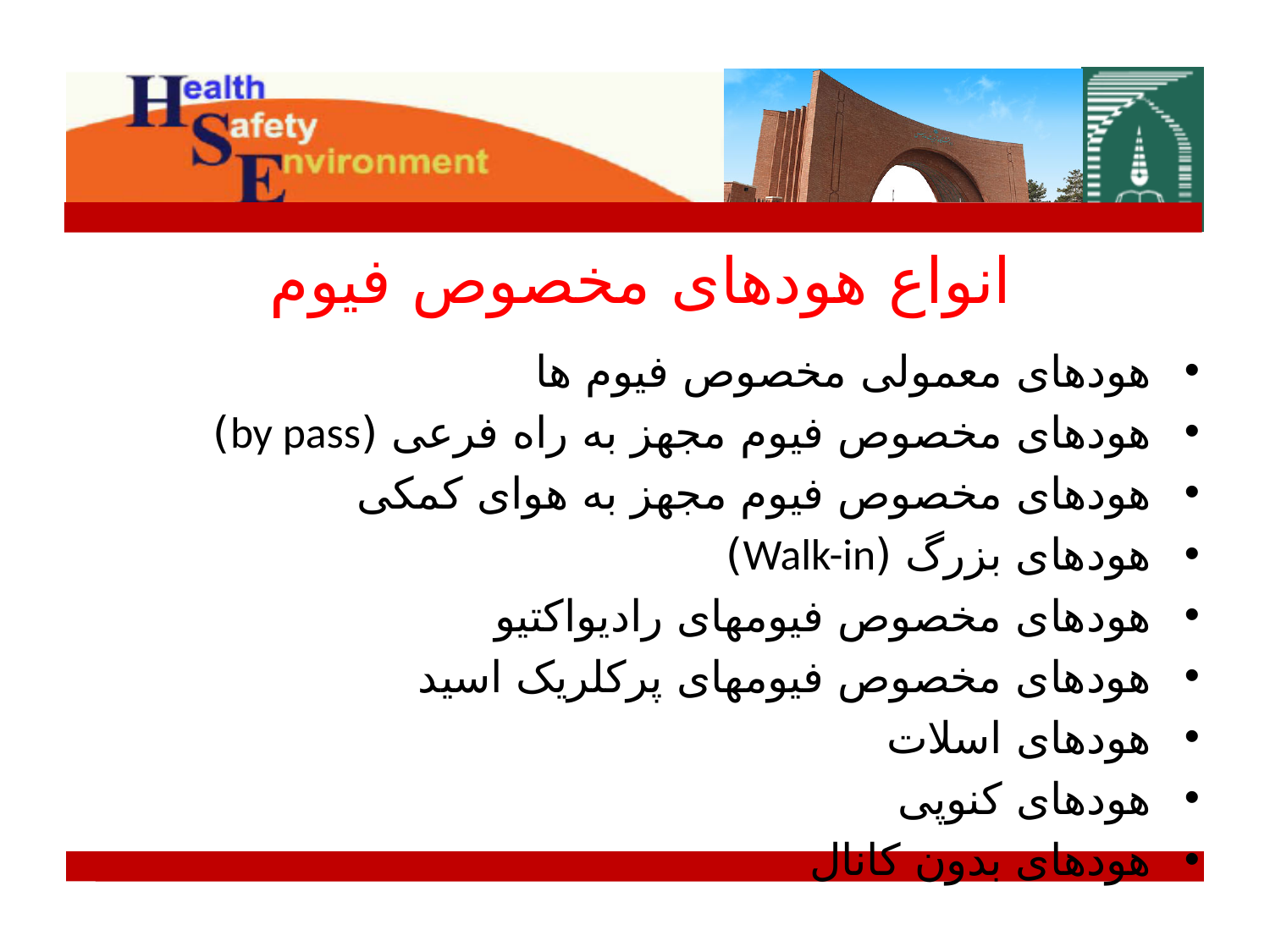

# انواع هودهای مخصوص فیوم
هودهای معمولی مخصوص فیوم ها
هودهای مخصوص فیوم مجهز به راه فرعی (by pass)
هودهای مخصوص فیوم مجهز به هوای کمکی
هودهای بزرگ (Walk-in)
هودهای مخصوص فیومهای رادیواکتیو
هودهای مخصوص فیومهای پرکلریک اسید
هودهای اسلات
هودهای کنوپی
هودهای بدون کانال